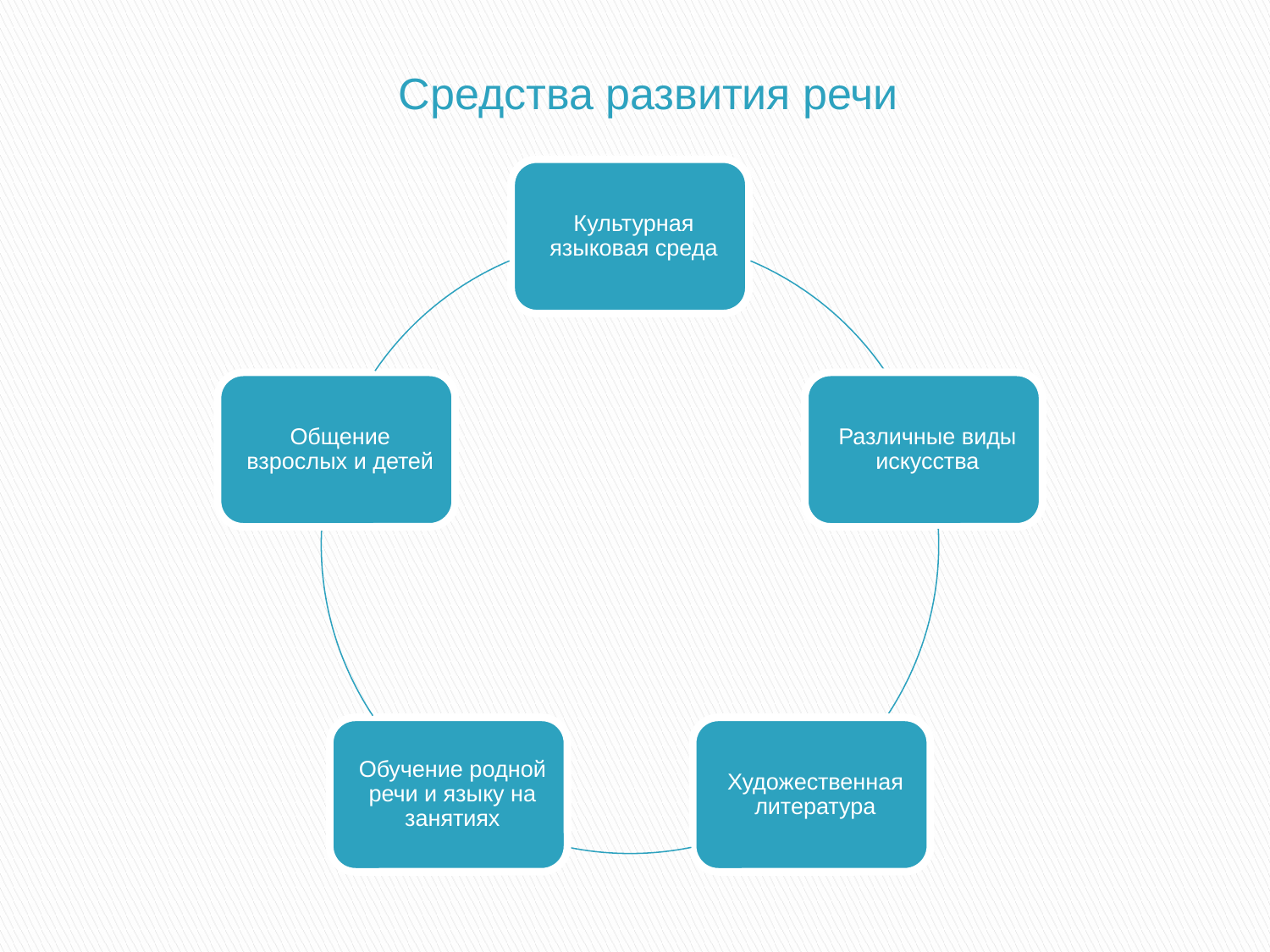

# Средства развития речи
Культурная языковая среда
Различные виды искусства
Художественная литература
Обучение родной речи и языку на занятиях
Общение взрослых и детей